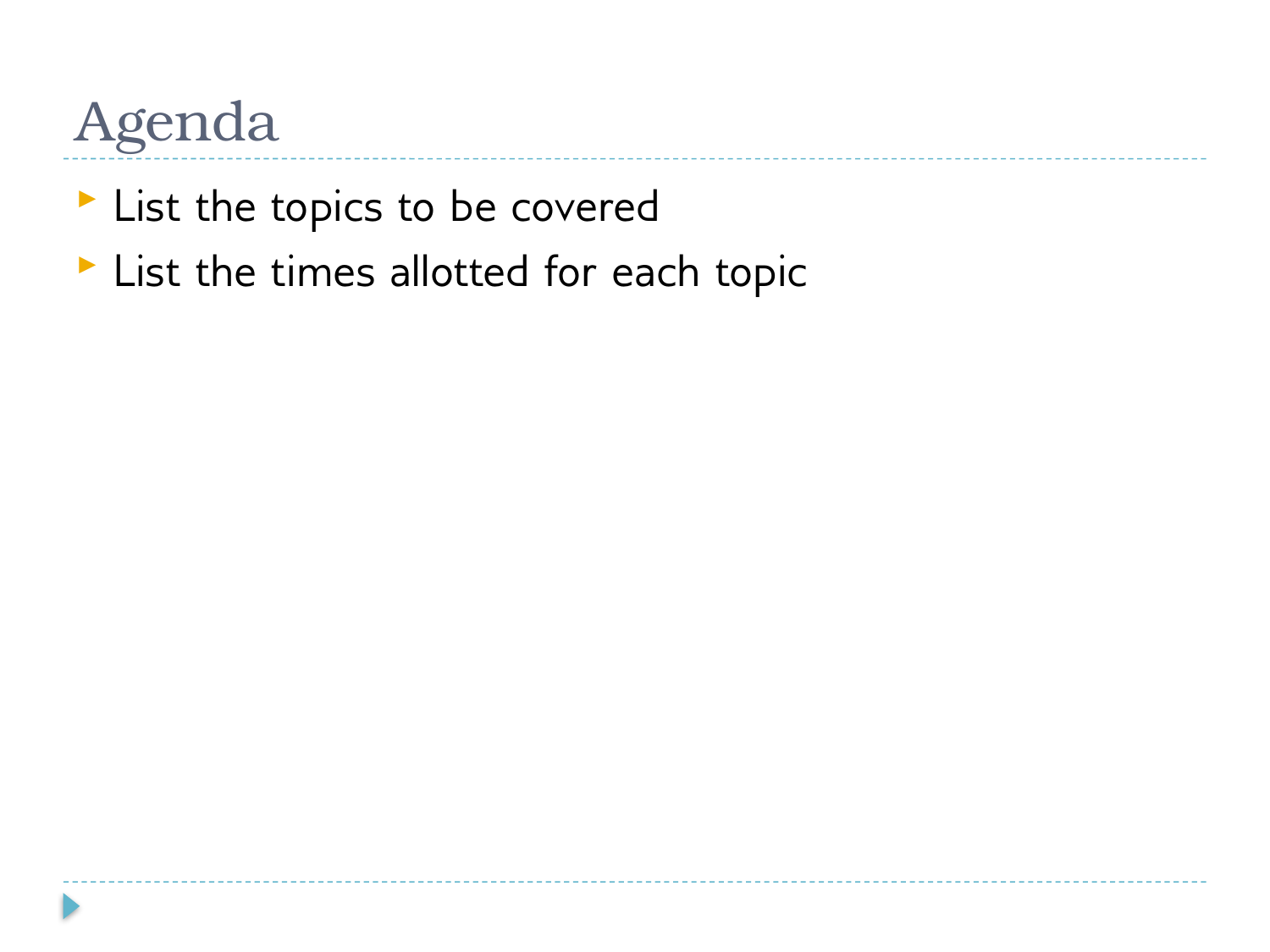

# Agenda
List the topics to be covered
List the times allotted for each topic